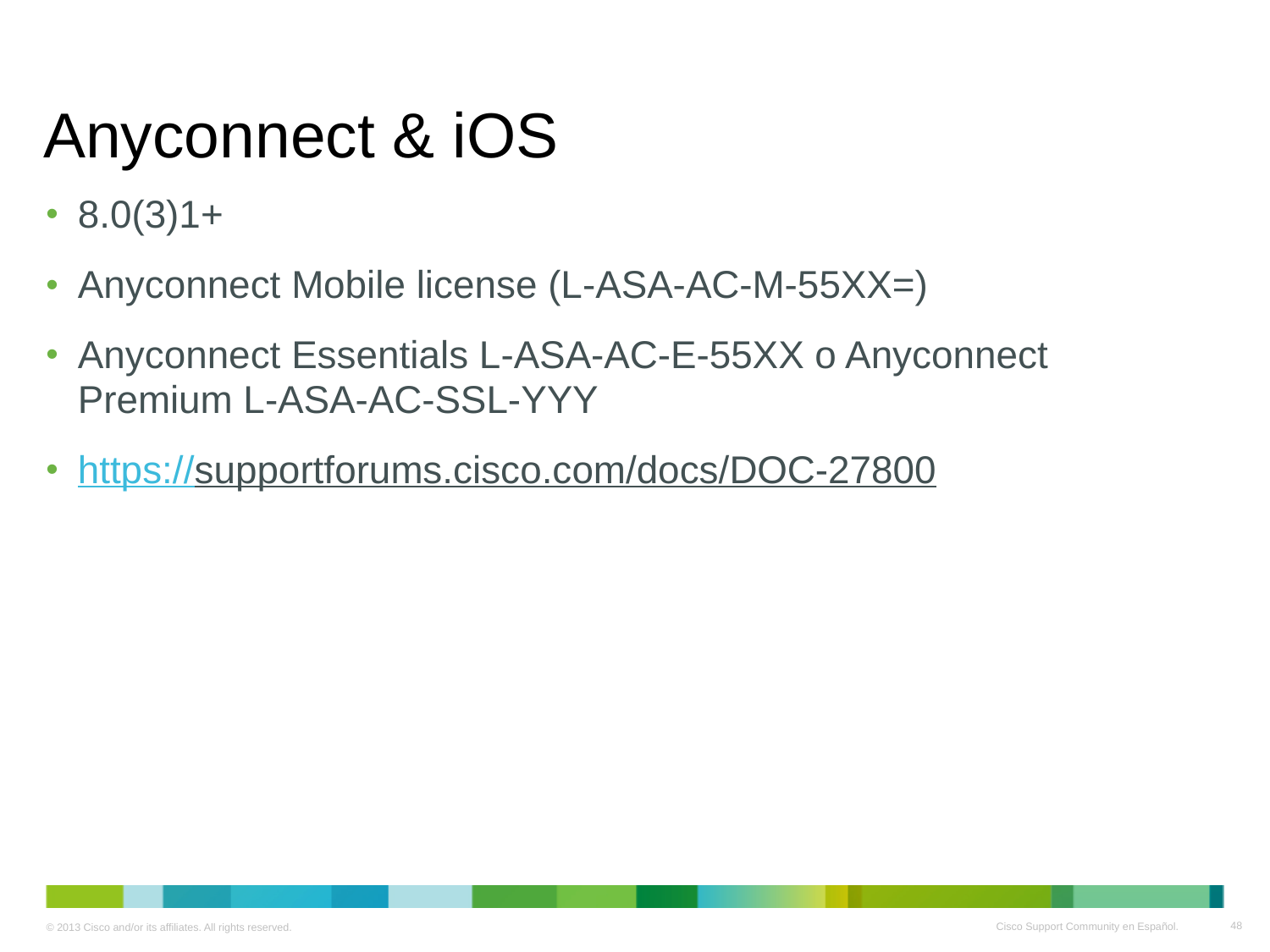

# Anyconnect & iOS
8.0(3)1+
Anyconnect Mobile license (L-ASA-AC-M-55XX=)
Anyconnect Essentials L-ASA-AC-E-55XX o Anyconnect Premium L-ASA-AC-SSL-YYY
https://supportforums.cisco.com/docs/DOC-27800